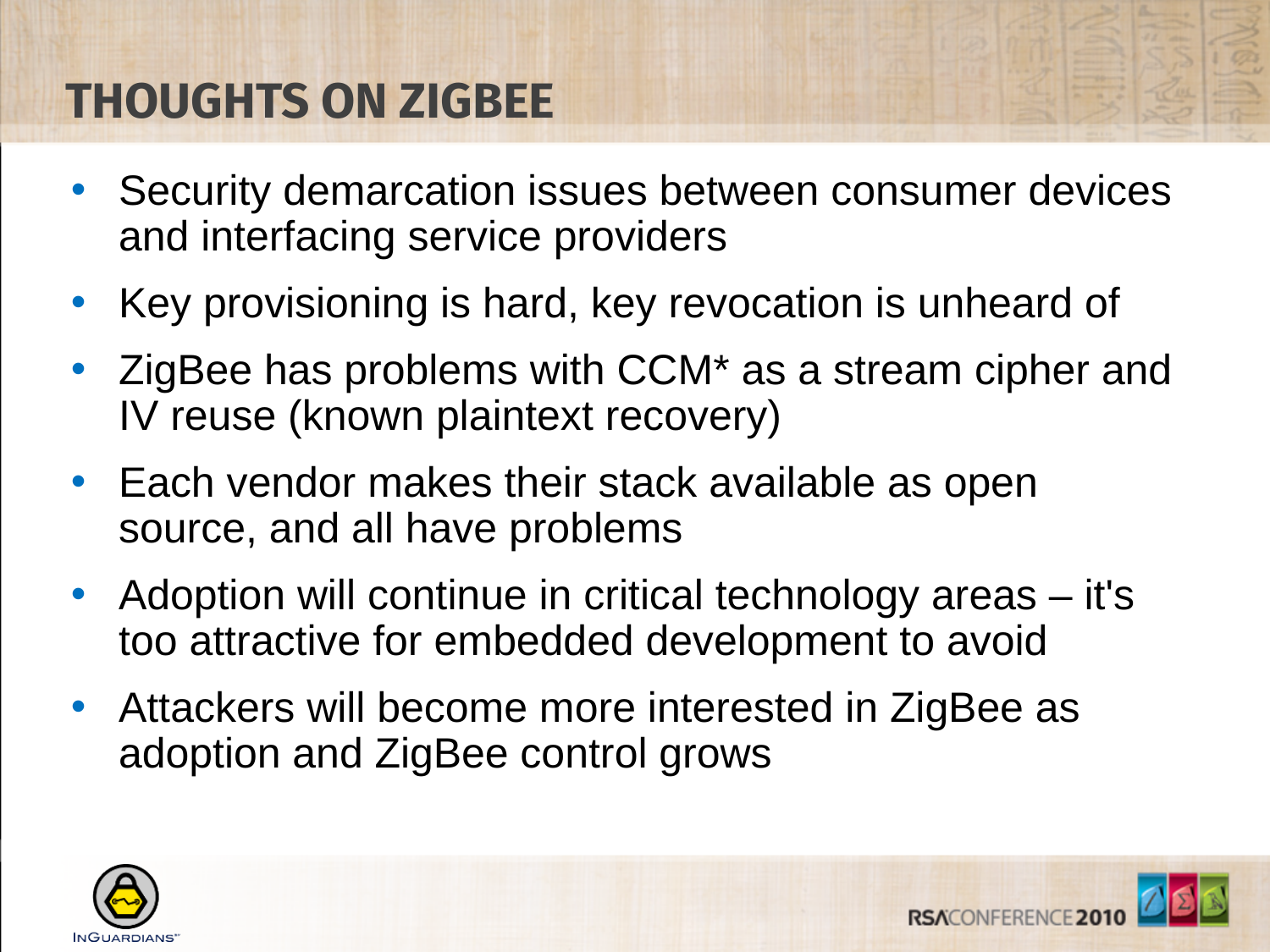

# Thoughts on ZigBee
Security demarcation issues between consumer devices and interfacing service providers
Key provisioning is hard, key revocation is unheard of
ZigBee has problems with CCM* as a stream cipher and IV reuse (known plaintext recovery)
Each vendor makes their stack available as open source, and all have problems
Adoption will continue in critical technology areas – it's too attractive for embedded development to avoid
Attackers will become more interested in ZigBee as adoption and ZigBee control grows